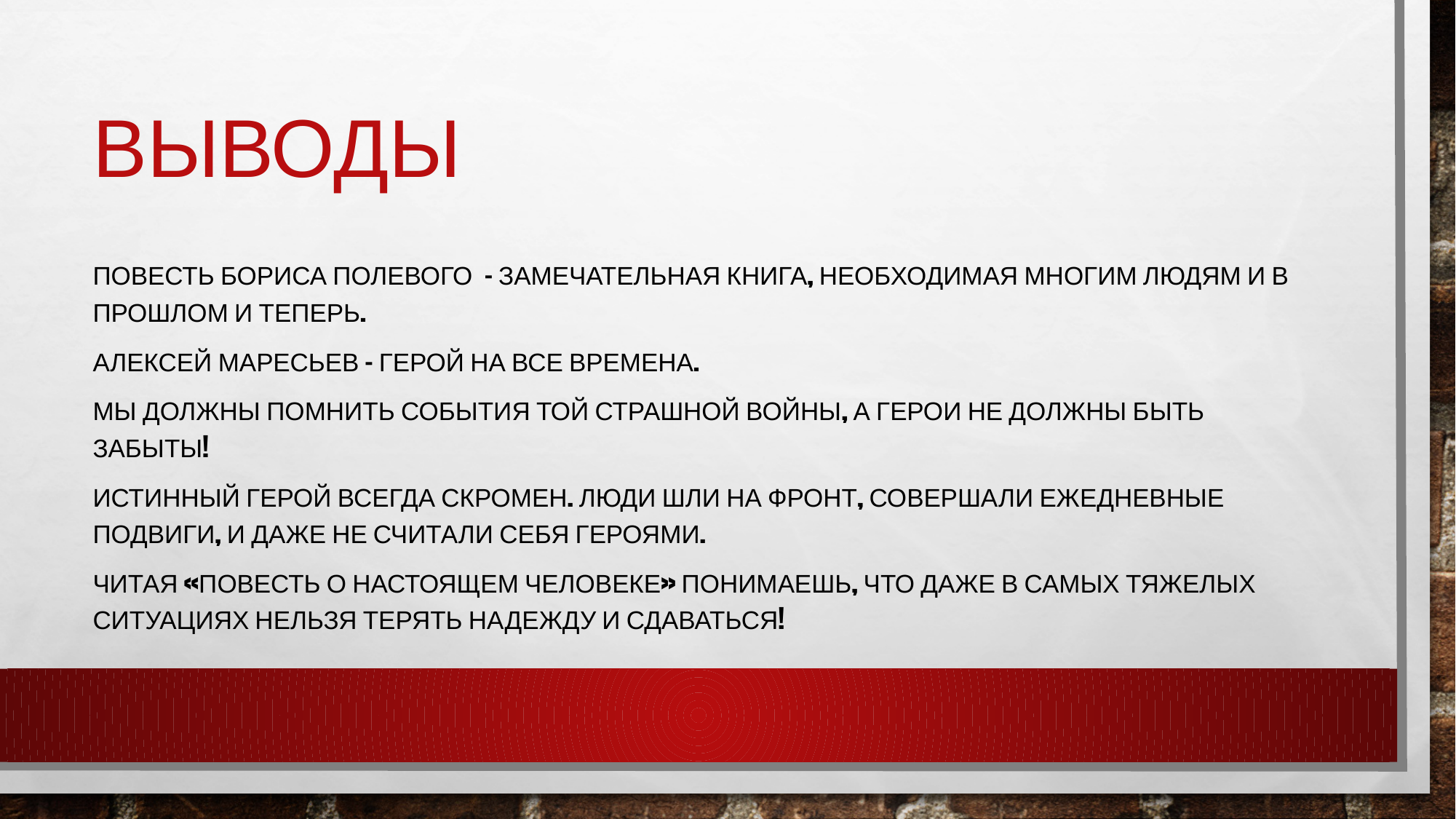

# выводы
Повесть Бориса полевого  - замечательная книга, необходимая многим людям и в прошлом и теперь.
Алексей Маресьев – герой на все времена.
Мы должны помнить события той страшной войны, а герои не должны быть забыты!
Истинный герой всегда скромен. люди шли на фронт, совершали ежедневные подвиги, и даже не считали себя героями.
Читая «повесть о настоящем человеке» понимаешь, что даже в самых тяжелых ситуациях нельзя терять надежду и сдаваться!